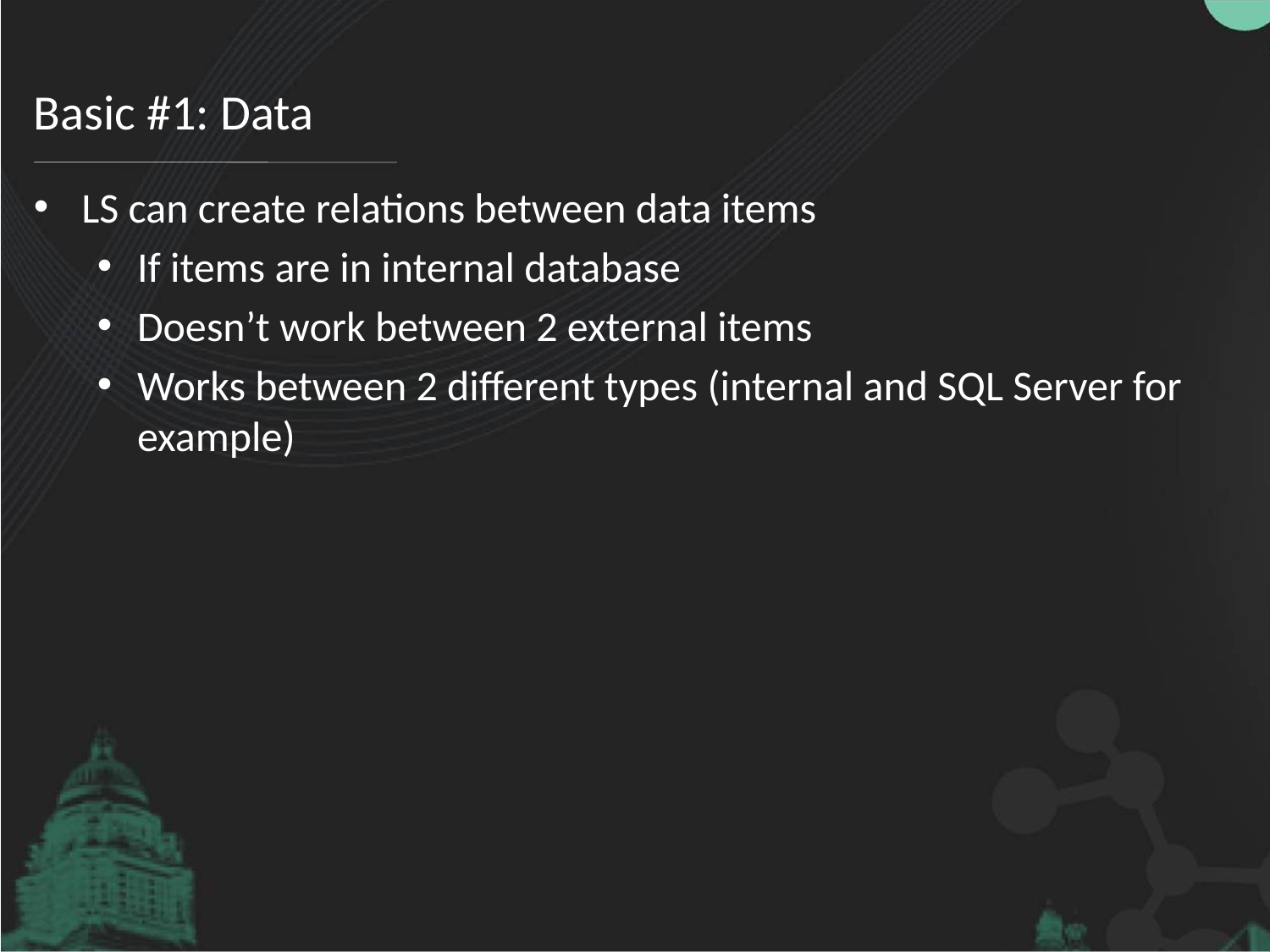

# Basic #1: Data
LS can create relations between data items
If items are in internal database
Doesn’t work between 2 external items
Works between 2 different types (internal and SQL Server for example)